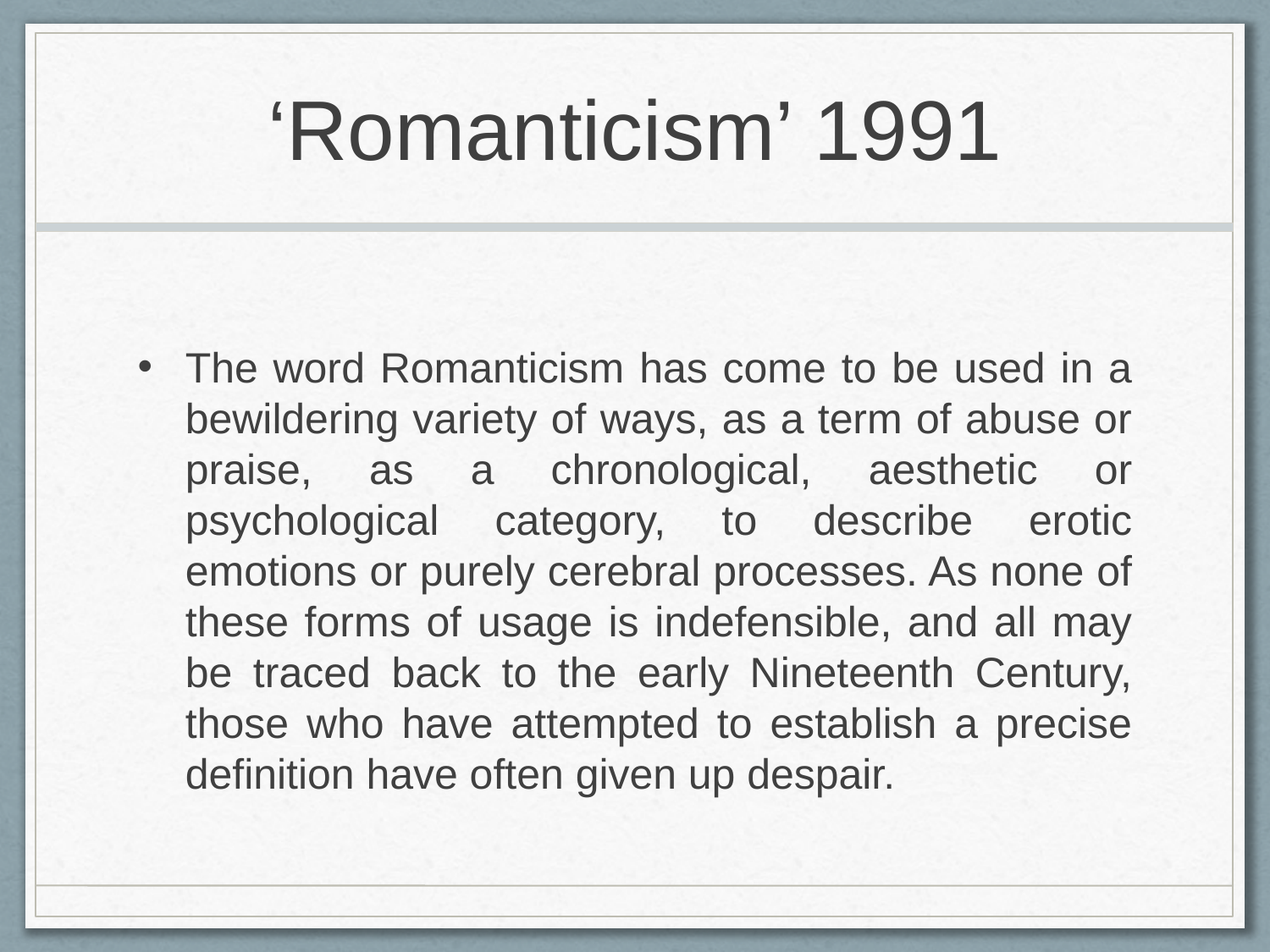

# ‘Romanticism’ 1991
The word Romanticism has come to be used in a bewildering variety of ways, as a term of abuse or praise, as a chronological, aesthetic or psychological category, to describe erotic emotions or purely cerebral processes. As none of these forms of usage is indefensible, and all may be traced back to the early Nineteenth Century, those who have attempted to establish a precise definition have often given up despair.